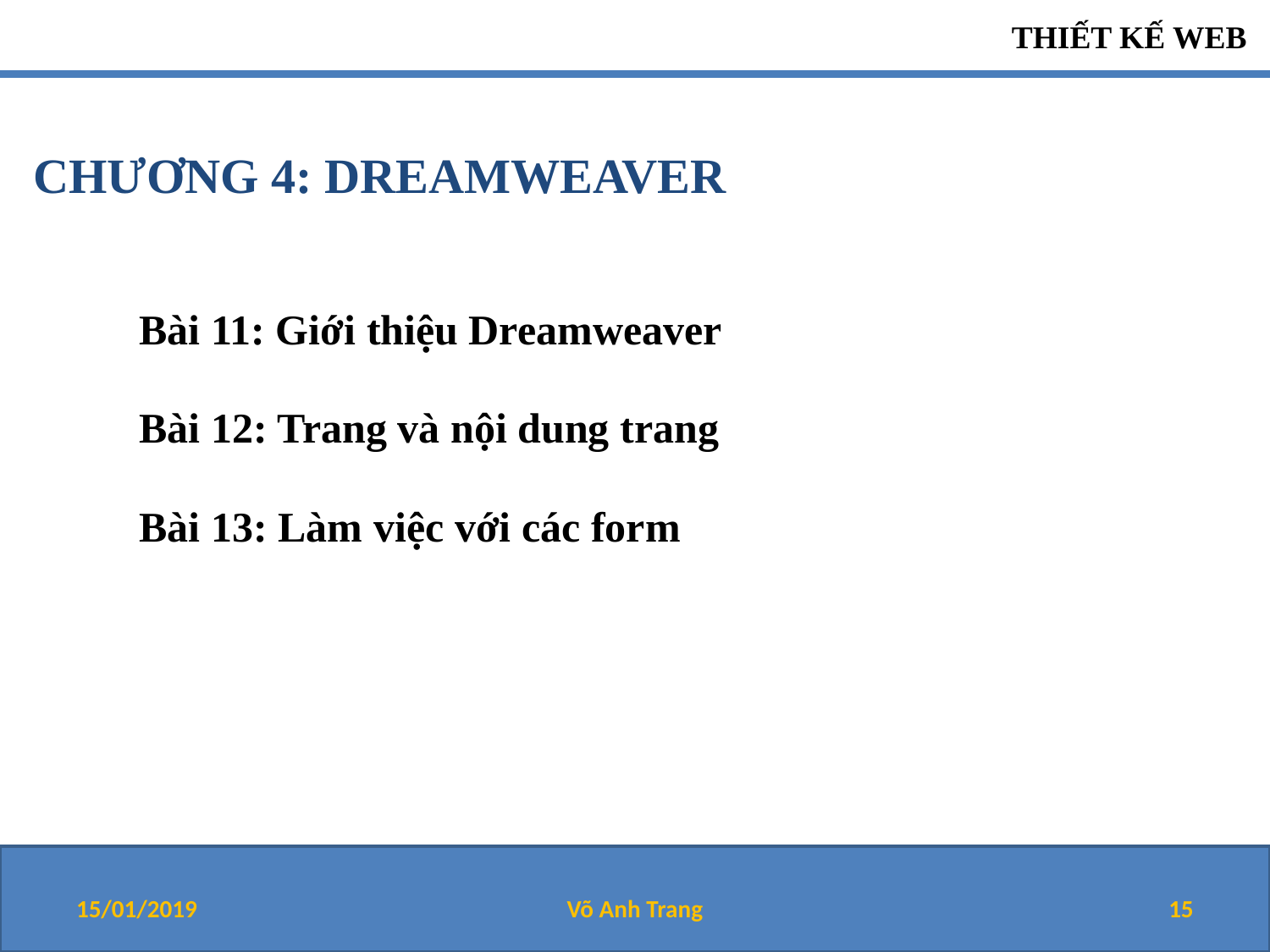

CHƯƠNG 4: DREAMWEAVER
Bài 11: Giới thiệu Dreamweaver
Bài 12: Trang và nội dung trang
Bài 13: Làm việc với các form
15/01/2019
Võ Anh Trang
15